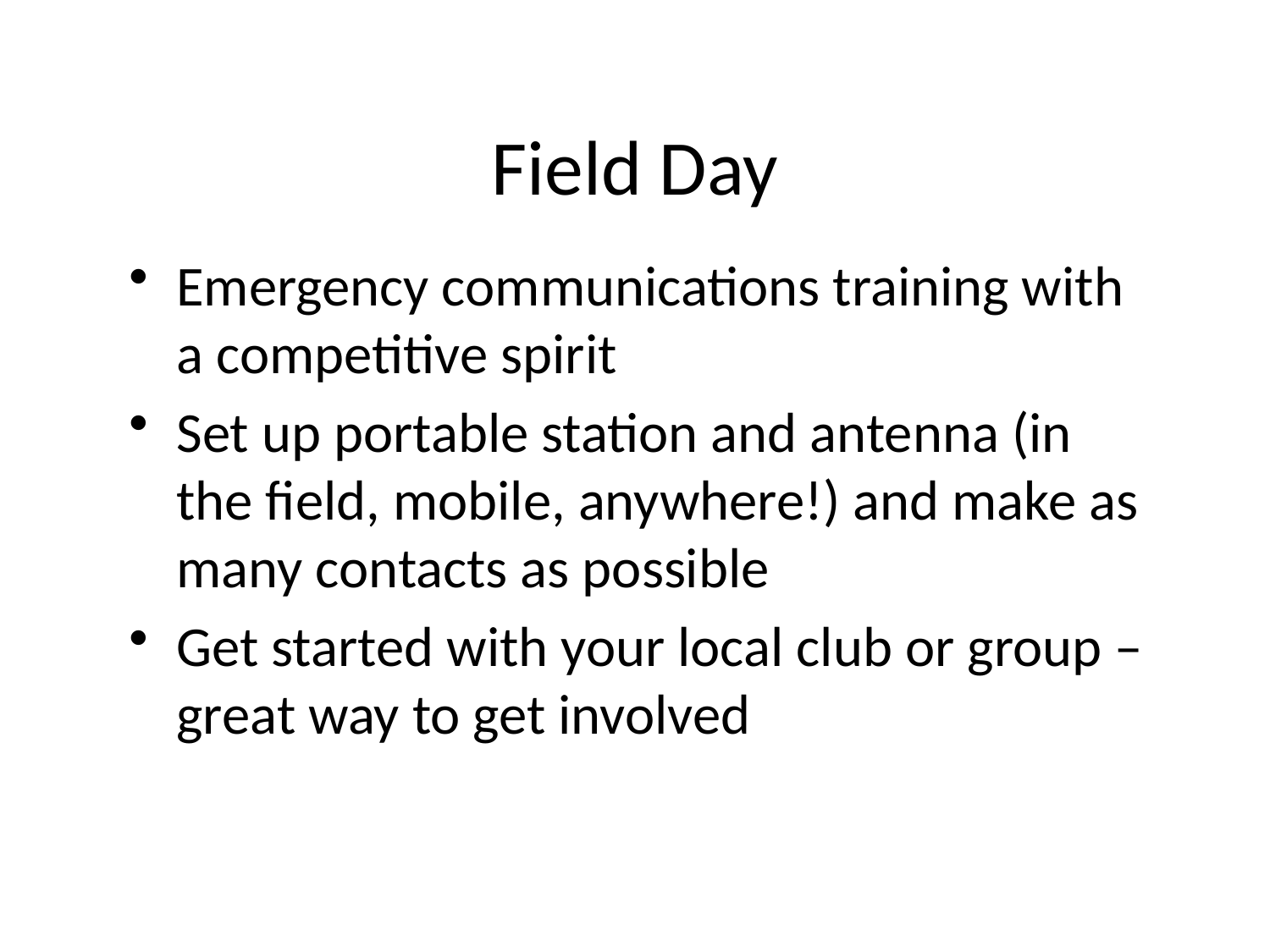

Field Day
Emergency communications training with a competitive spirit
Set up portable station and antenna (in the field, mobile, anywhere!) and make as many contacts as possible
Get started with your local club or group – great way to get involved